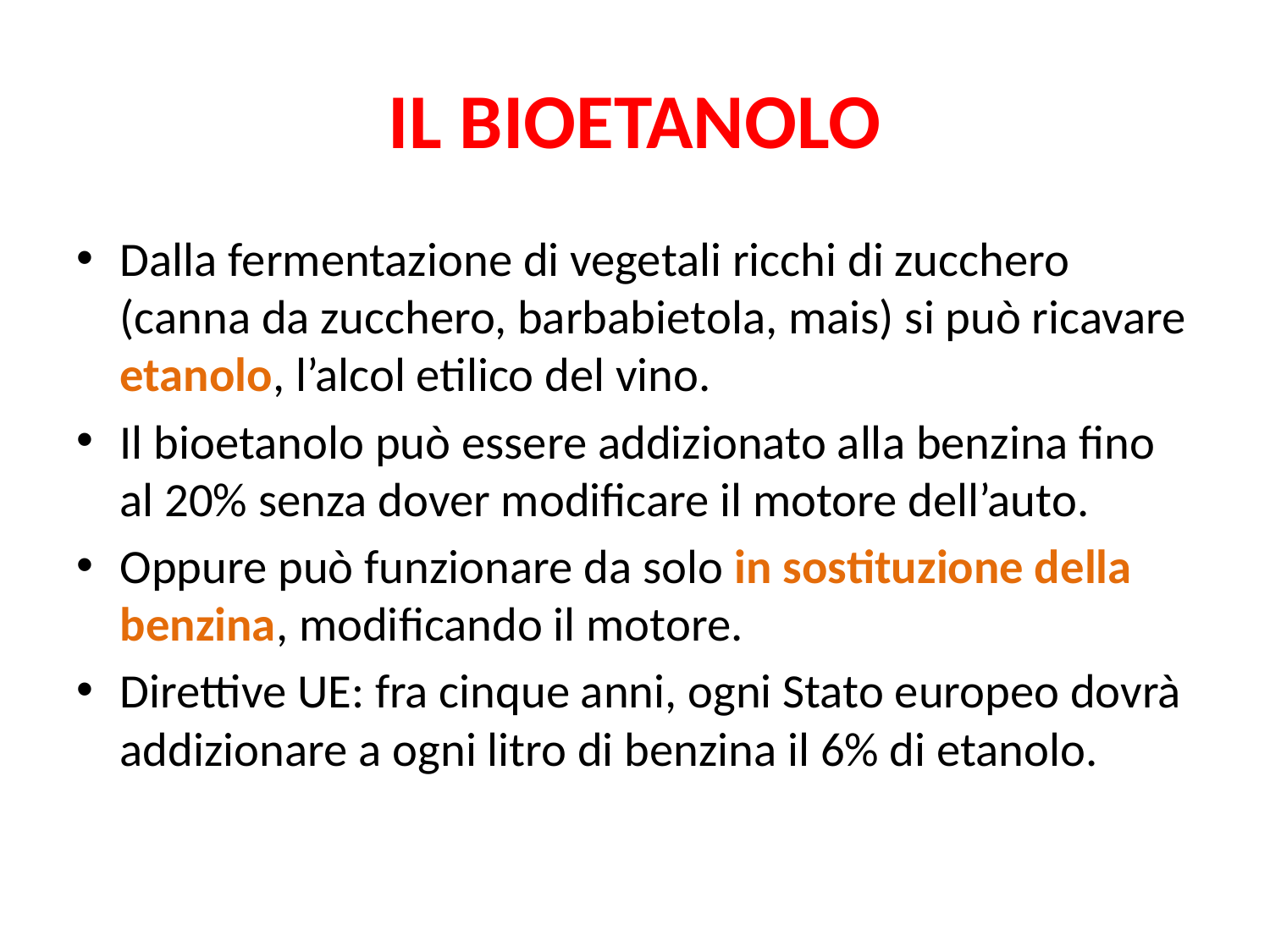

# IL BIOETANOLO
Dalla fermentazione di vegetali ricchi di zucchero (canna da zucchero, barbabietola, mais) si può ricavare etanolo, l’alcol etilico del vino.
Il bioetanolo può essere addizionato alla benzina fino al 20% senza dover modificare il motore dell’auto.
Oppure può funzionare da solo in sostituzione della benzina, modificando il motore.
Direttive UE: fra cinque anni, ogni Stato europeo dovrà addizionare a ogni litro di benzina il 6% di etanolo.